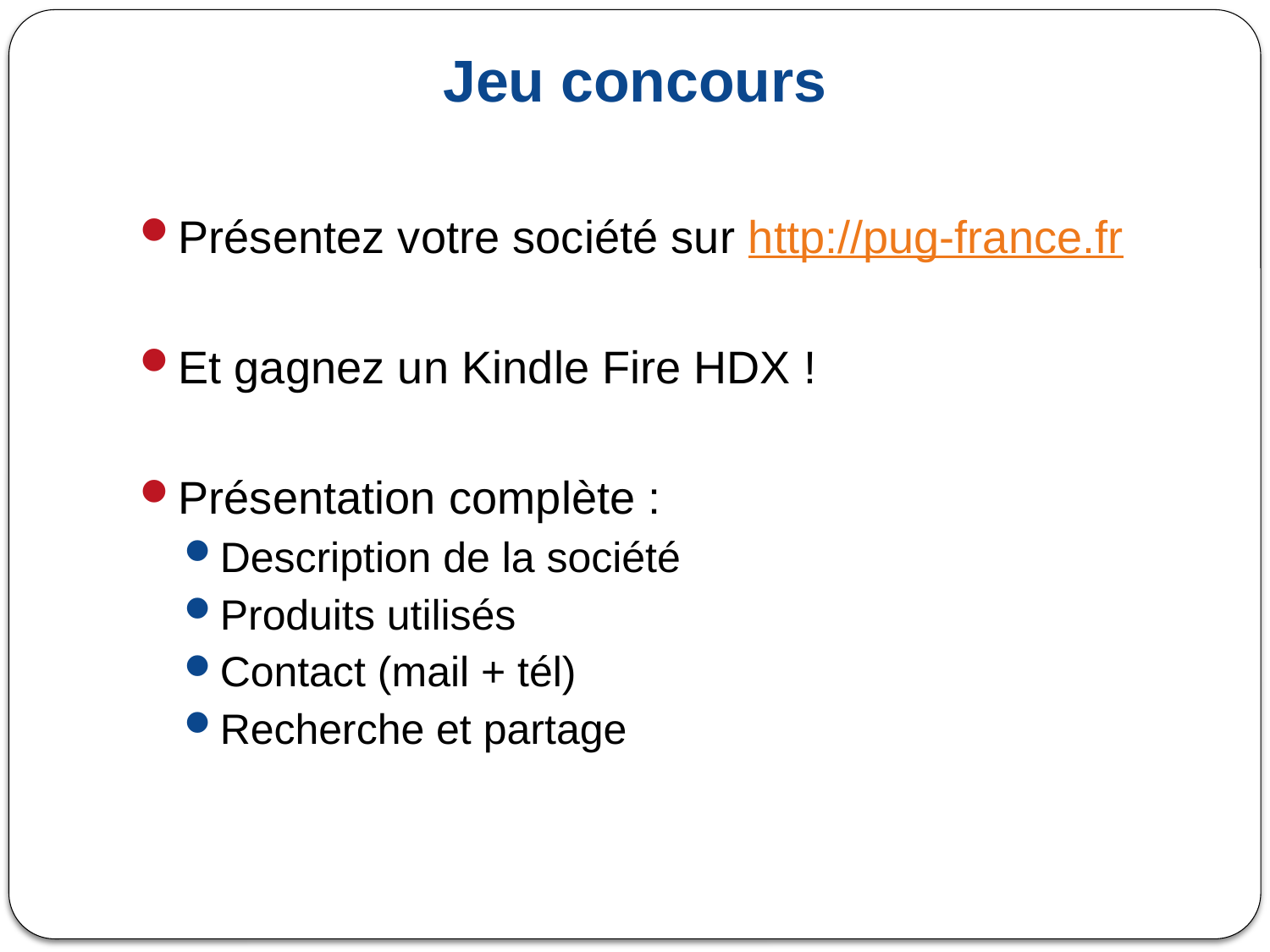

Jeu concours
Présentez votre société sur http://pug-france.fr

Et gagnez un Kindle Fire HDX !

Présentation complète :
Description de la société
Produits utilisés
Contact (mail + tél)
Recherche et partage